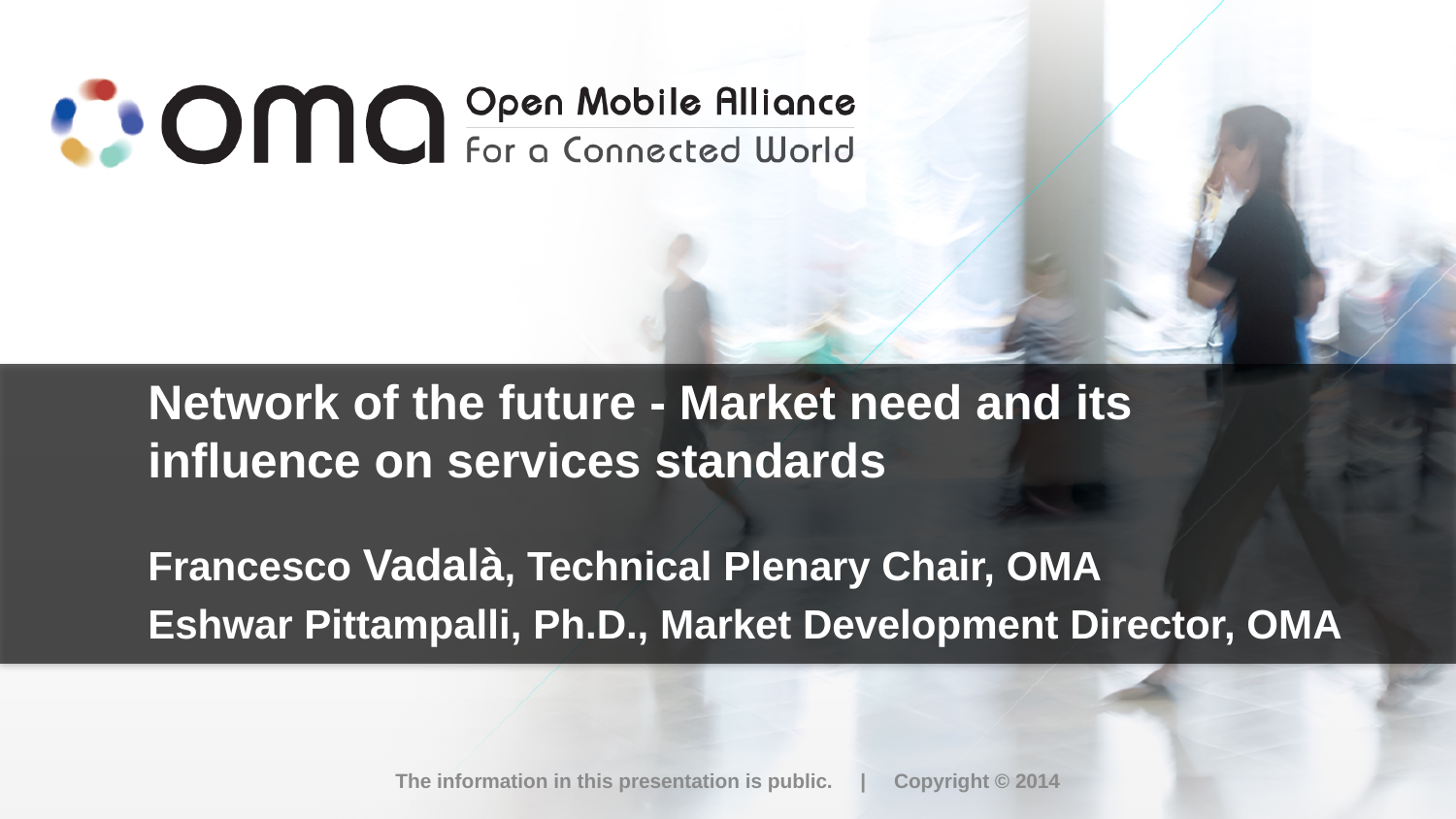

# Network of the future - Market need and its influence on services standards
Francesco Vadalà, Technical Plenary Chair, OMA
Eshwar Pittampalli, Ph.D., Market Development Director, OMA

The information in this presentation is public.     |     Copyright © 2014